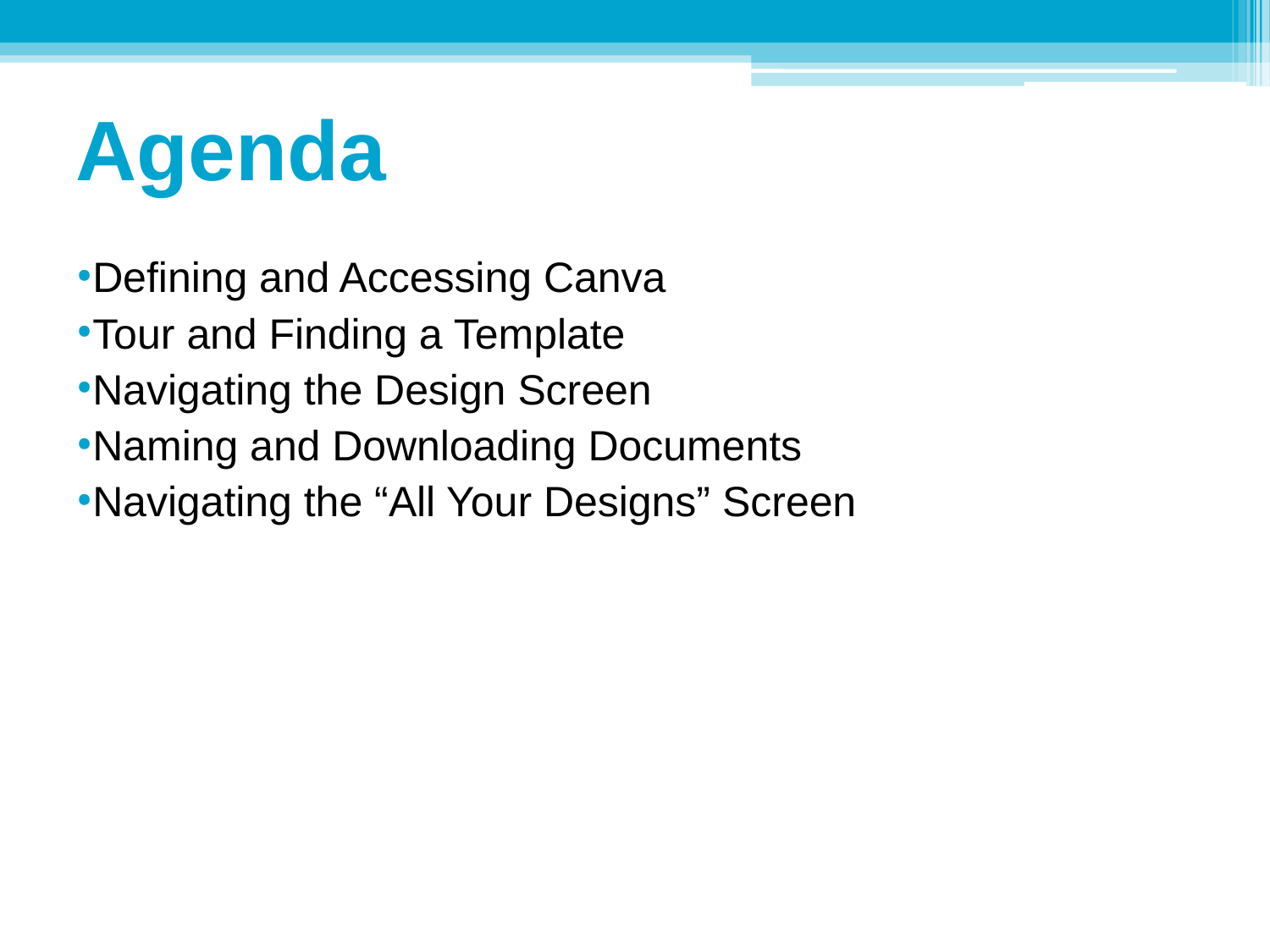

# Agenda
Defining and Accessing Canva
Tour and Finding a Template
Navigating the Design Screen
Naming and Downloading Documents
Navigating the “All Your Designs” Screen